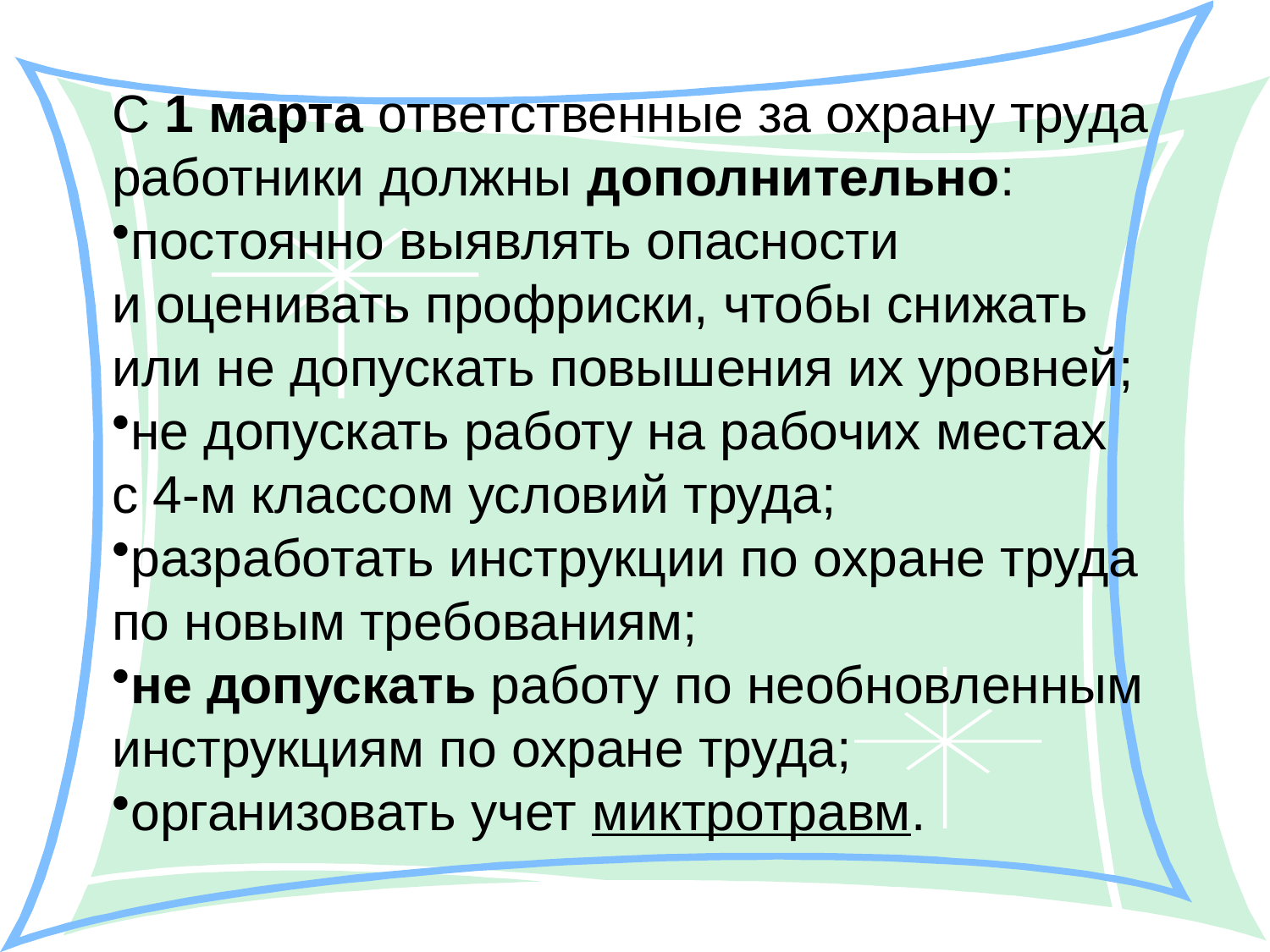

С 1 марта ответственные за охрану труда работники должны дополнительно:
постоянно выявлять опасности и оценивать профриски, чтобы снижать или не допускать повышения их уровней;
не допускать работу на рабочих местах с 4-м классом условий труда;
разработать инструкции по охране труда по новым требованиям;
не допускать работу по необновленным инструкциям по охране труда;
организовать учет миктротравм.